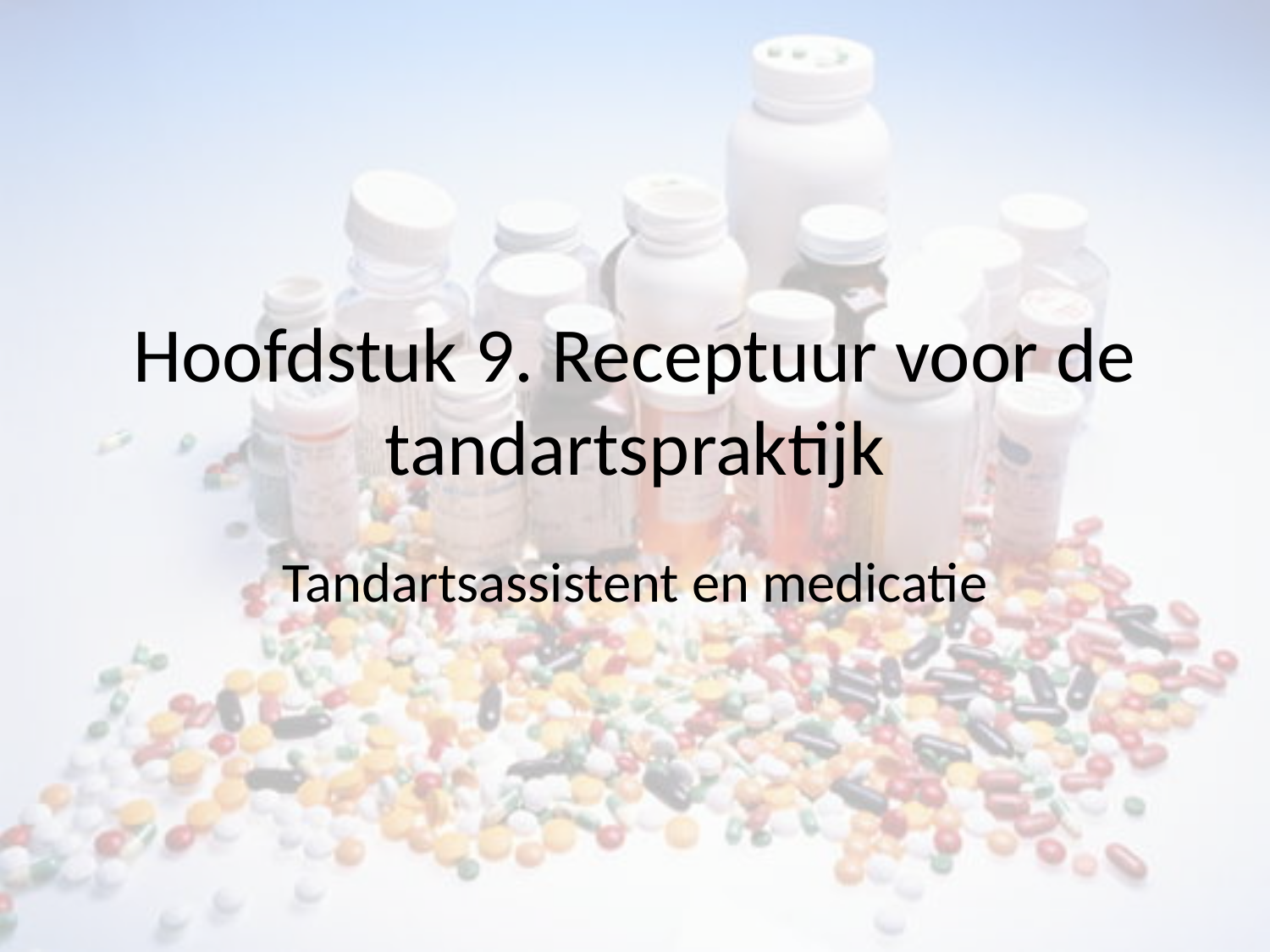

# Hoofdstuk 9. Receptuur voor de tandartspraktijk
Tandartsassistent en medicatie